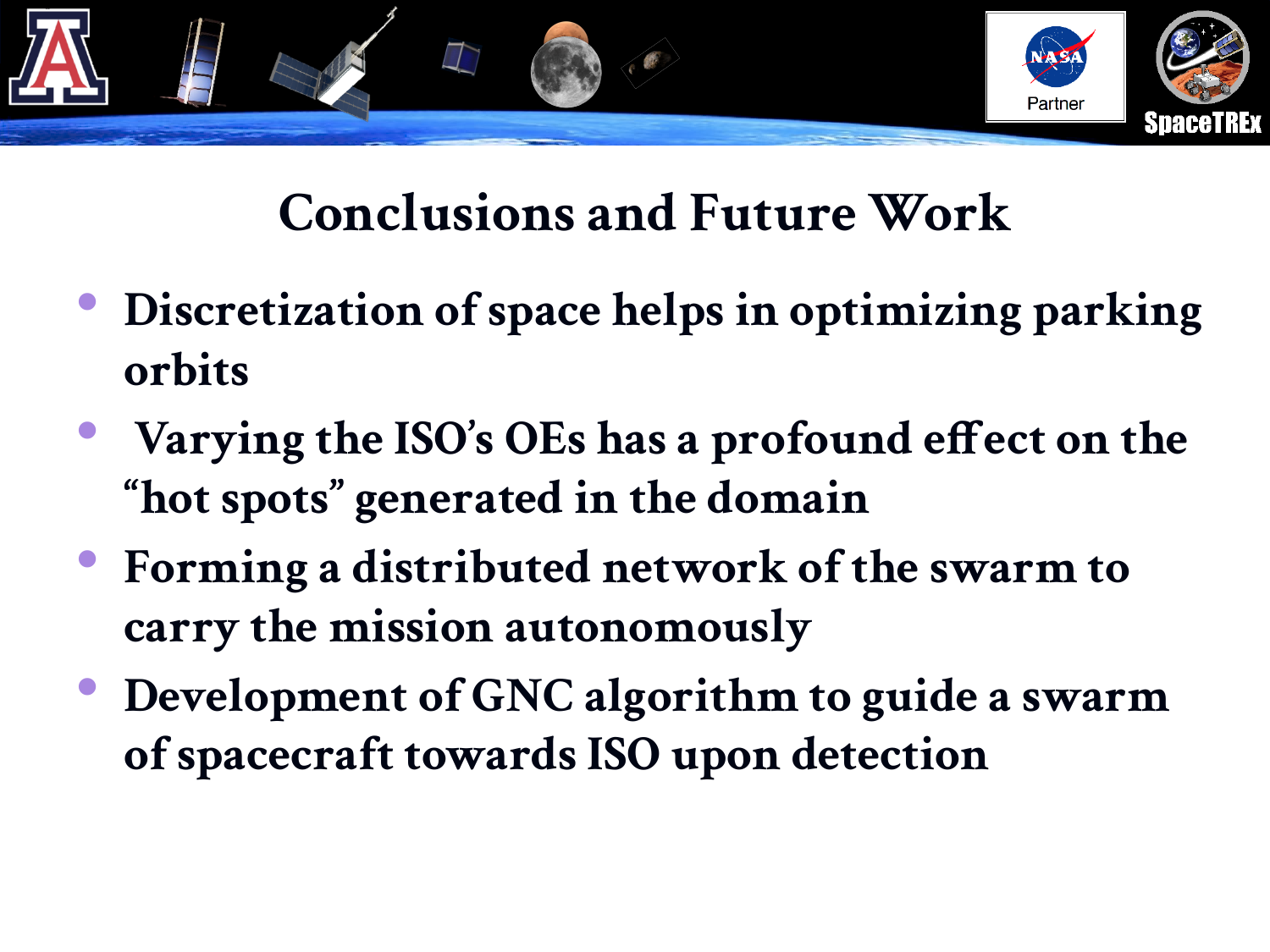

# Conclusions and Future Work
Discretization of space helps in optimizing parking orbits
 Varying the ISO’s OEs has a profound effect on the “hot spots” generated in the domain
Forming a distributed network of the swarm to carry the mission autonomously
Development of GNC algorithm to guide a swarm of spacecraft towards ISO upon detection